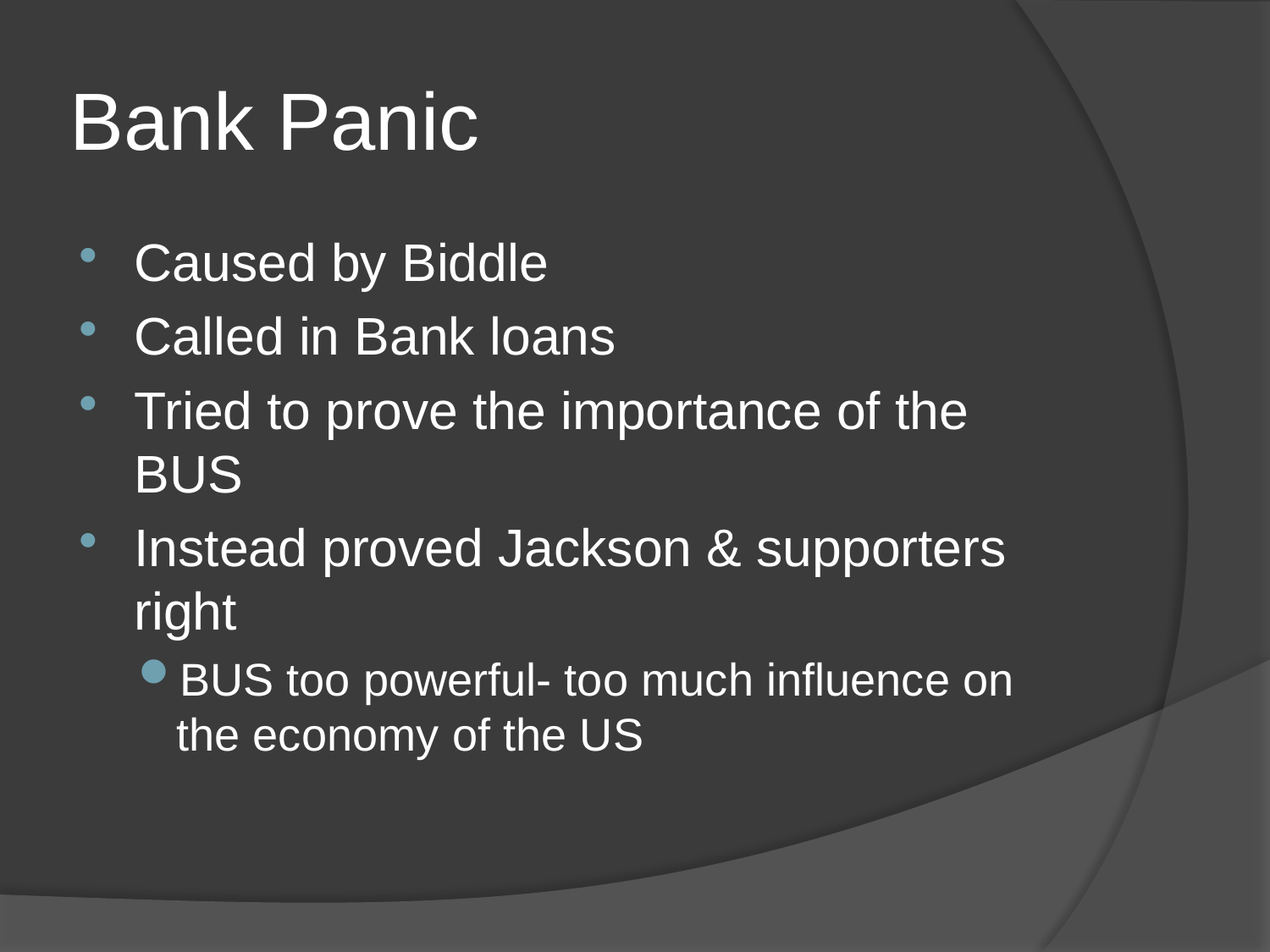

# Bank Panic
Caused by Biddle
Called in Bank loans
Tried to prove the importance of the BUS
Instead proved Jackson & supporters right
BUS too powerful- too much influence on the economy of the US